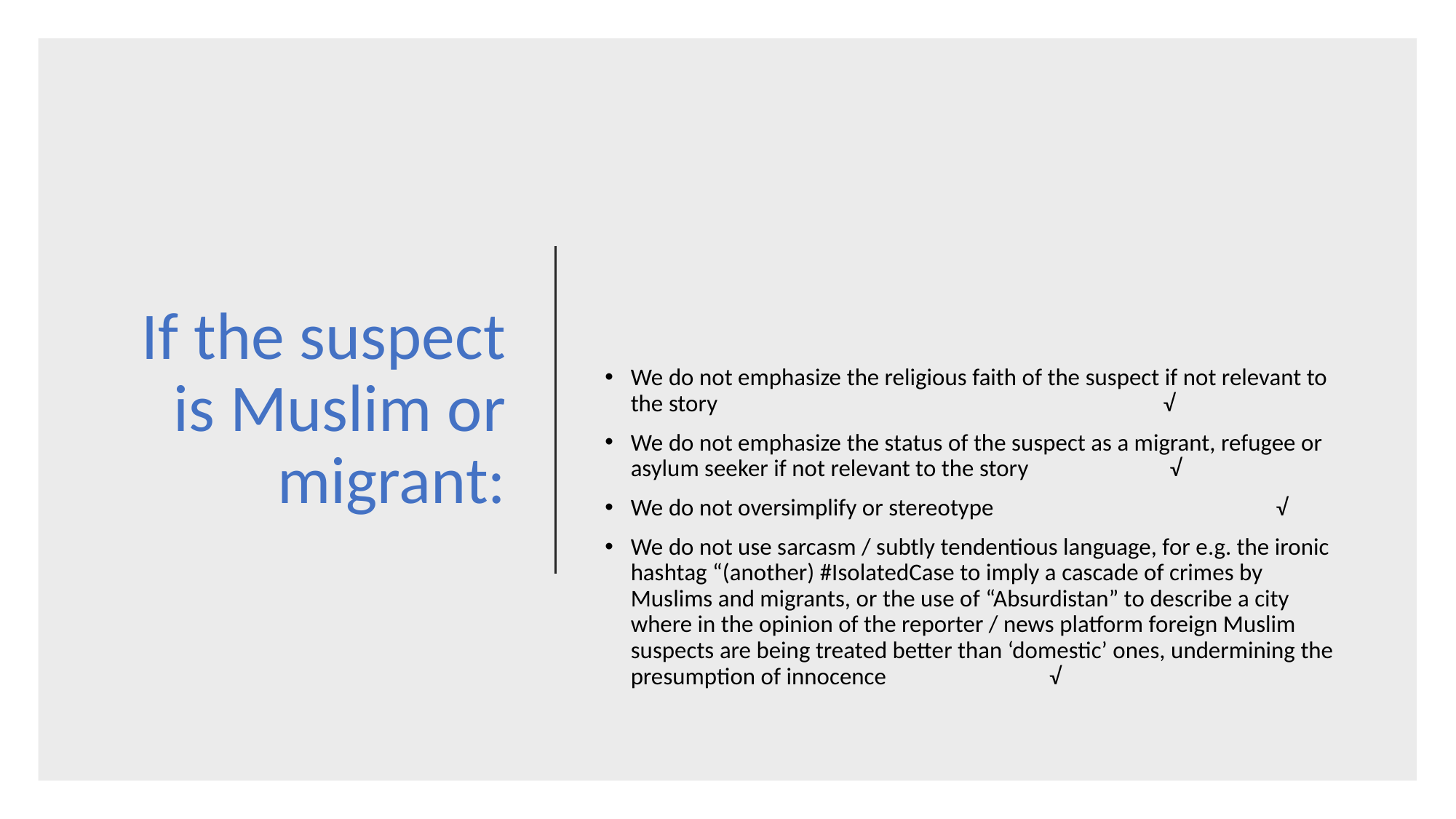

# If the suspect is Muslim or migrant:

We do not emphasize the religious faith of the suspect if not relevant to the story                                                                                  √
We do not emphasize the status of the suspect as a migrant, refugee or asylum seeker if not relevant to the story                          √
We do not oversimplify or stereotype                                                    √
We do not use sarcasm / subtly tendentious language, for e.g. the ironic hashtag “(another) #IsolatedCase to imply a cascade of crimes by Muslims and migrants, or the use of “Absurdistan” to describe a city where in the opinion of the reporter / news platform foreign Muslim suspects are being treated better than ‘domestic’ ones, undermining the presumption of innocence                              √